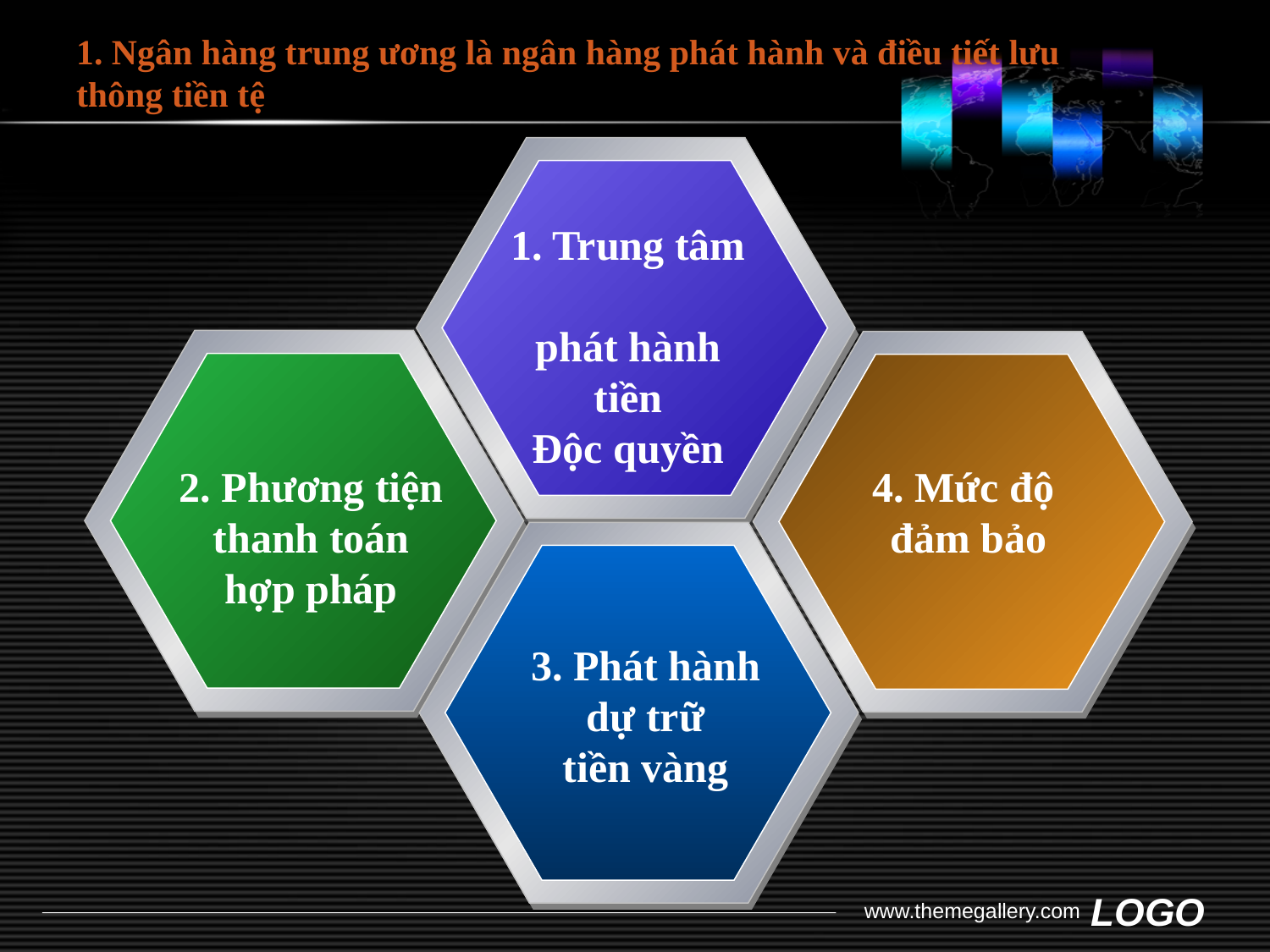

# 1. Ngân hàng trung ương là ngân hàng phát hành và điều tiết lưu thông tiền tệ

2. Phương tiện
thanh toán
hợp pháp

4. Mức độ
đảm bảo

3. Phát hành
dự trữ
tiền vàng

1. Trung tâm
phát hành
tiền
Độc quyền
www.themegallery.com